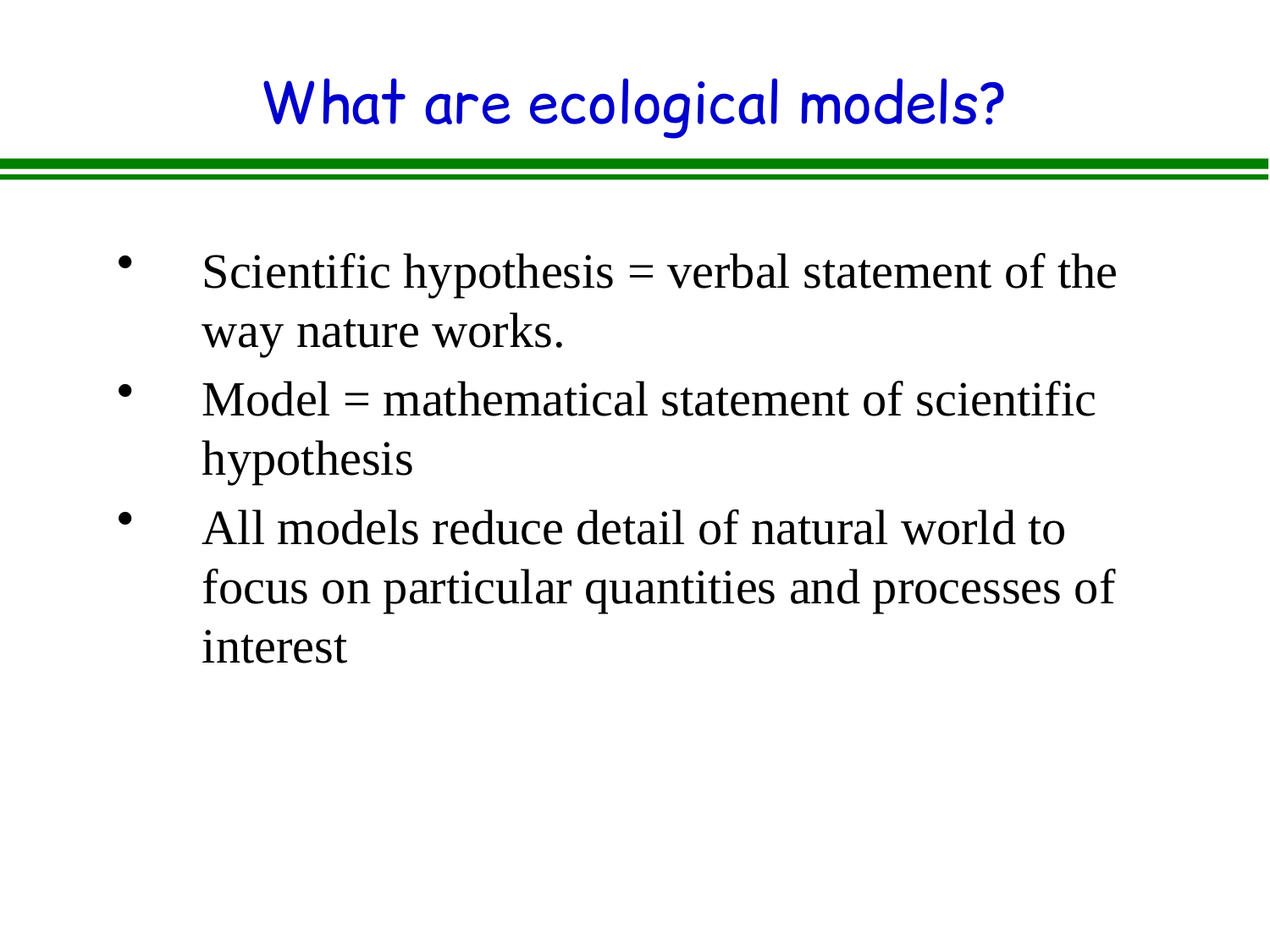

# What are ecological models?
Scientific hypothesis = verbal statement of the way nature works.
Model = mathematical statement of scientific hypothesis
All models reduce detail of natural world to focus on particular quantities and processes of interest